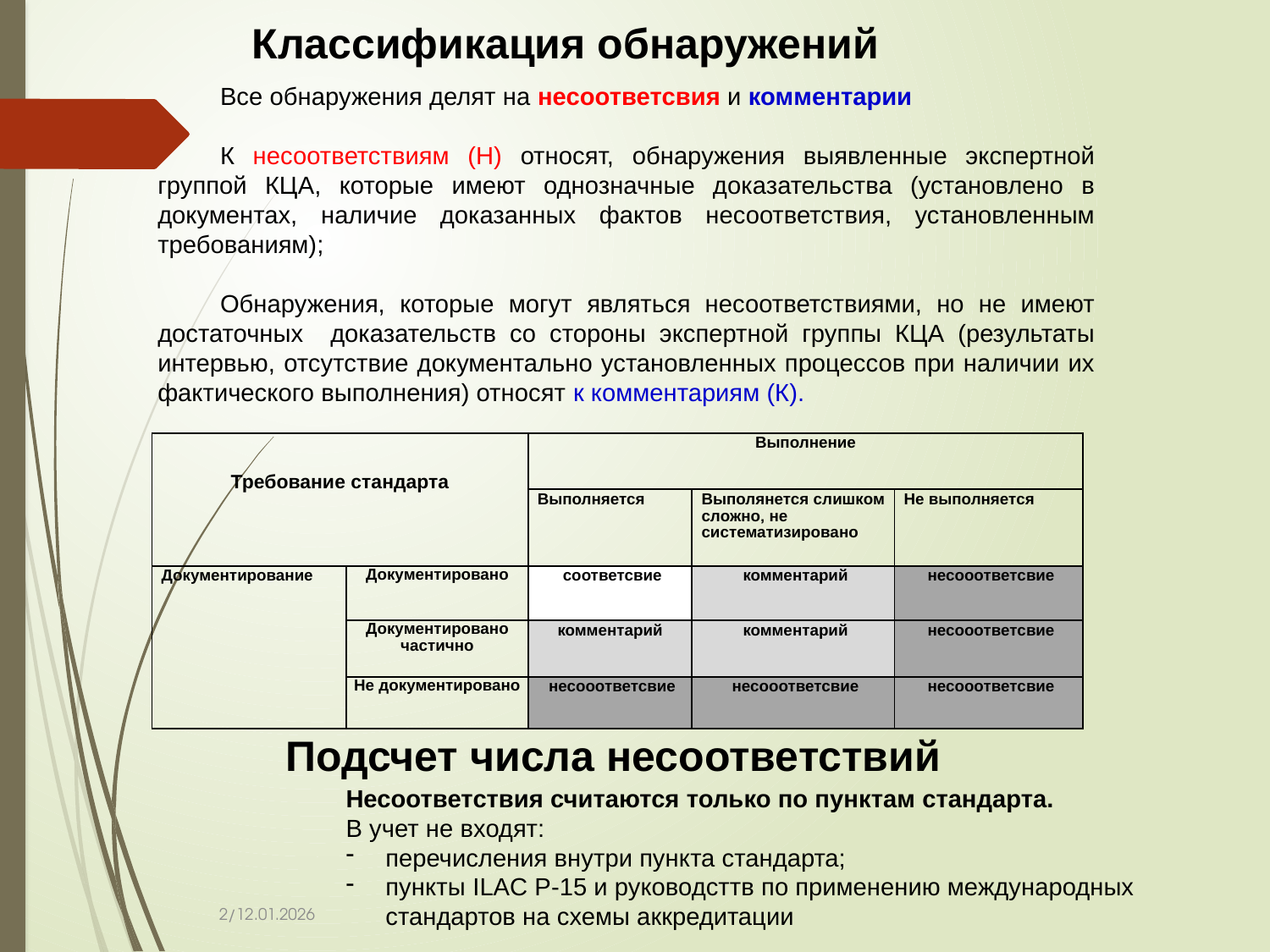

Классификация обнаружений
Все обнаружения делят на несоответсвия и комментарии

К несоответствиям (Н) относят, обнаружения выявленные экспертной группой КЦА, которые имеют однозначные доказательства (установлено в документах, наличие доказанных фактов несоответствия, установленным требованиям);

Обнаружения, которые могут являться несоответствиями, но не имеют достаточных  доказательств со стороны экспертной группы КЦА (результаты интервью, отсутствие документально установленных процессов при наличии их фактического выполнения) относят к комментариям (К).
| Требование стандарта |  | Выполнение |  |  |
| --- | --- | --- | --- | --- |
|  |  | Выполняется | Выполянется слишком сложно, не систематизировано | Не выполняется |
| Документирование | Документировано | соответсвие | комментарий | несооответсвие |
|  | Документировано частично | комментарий | комментарий | несооответсвие |
|  | Не документировано | несооответсвие | несооответсвие | несооответсвие |
Подсчет числа несоответствий
Несоответствия считаются только по пунктам стандарта.
В учет не входят:
перечисления внутри пункта стандарта;
пункты ILAC P-15 и руководсттв по применению международных стандартов на схемы аккредитации
2/12.01.2026